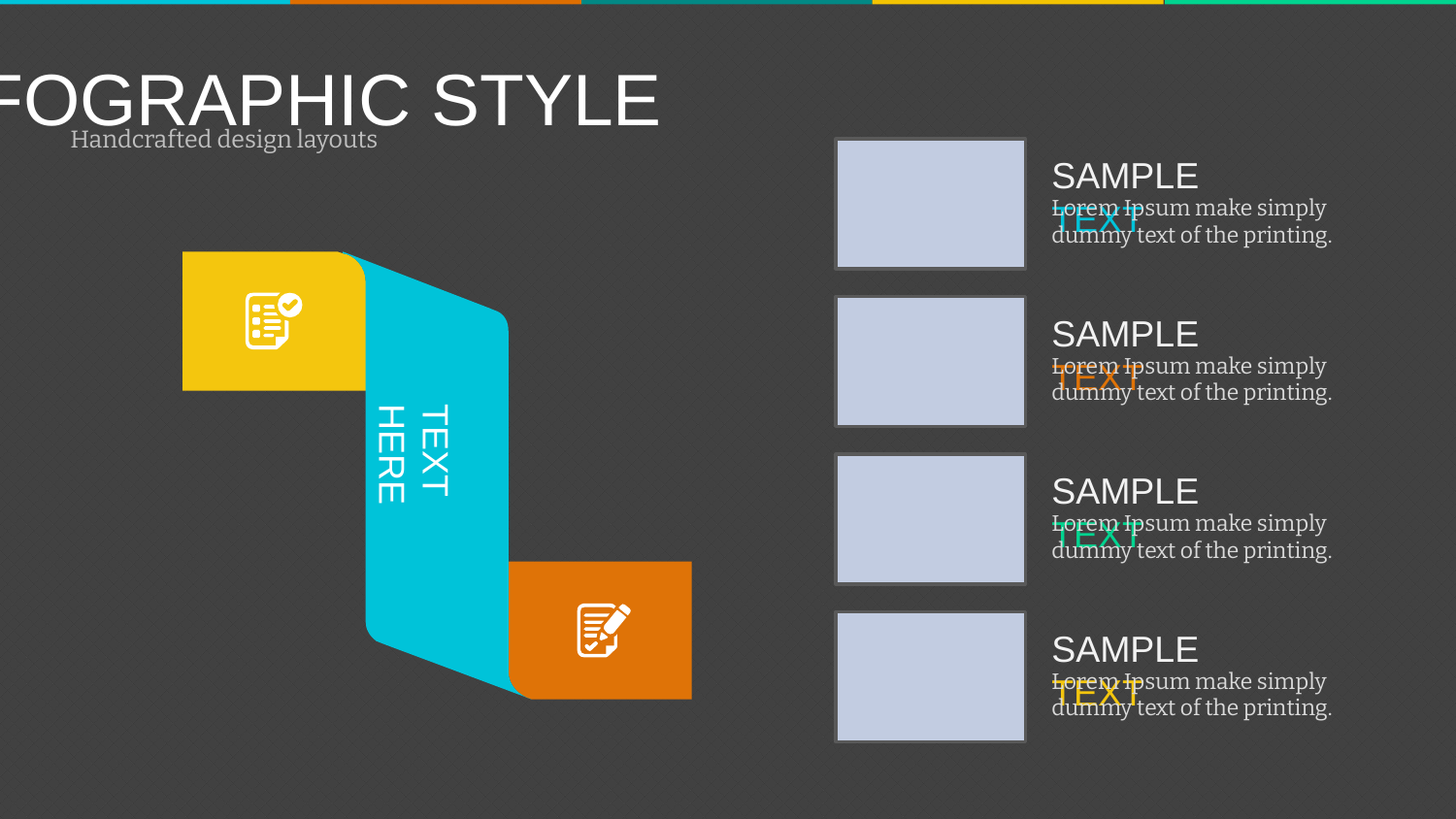

INFOGRAPHIC STYLE
Handcrafted design layouts

SAMPLE TEXT
Lorem Ipsum make simply dummy text of the printing.

SAMPLE TEXT
Lorem Ipsum make simply dummy text of the printing.
TEXT HERE

SAMPLE TEXT
Lorem Ipsum make simply dummy text of the printing.

SAMPLE TEXT
Lorem Ipsum make simply dummy text of the printing.